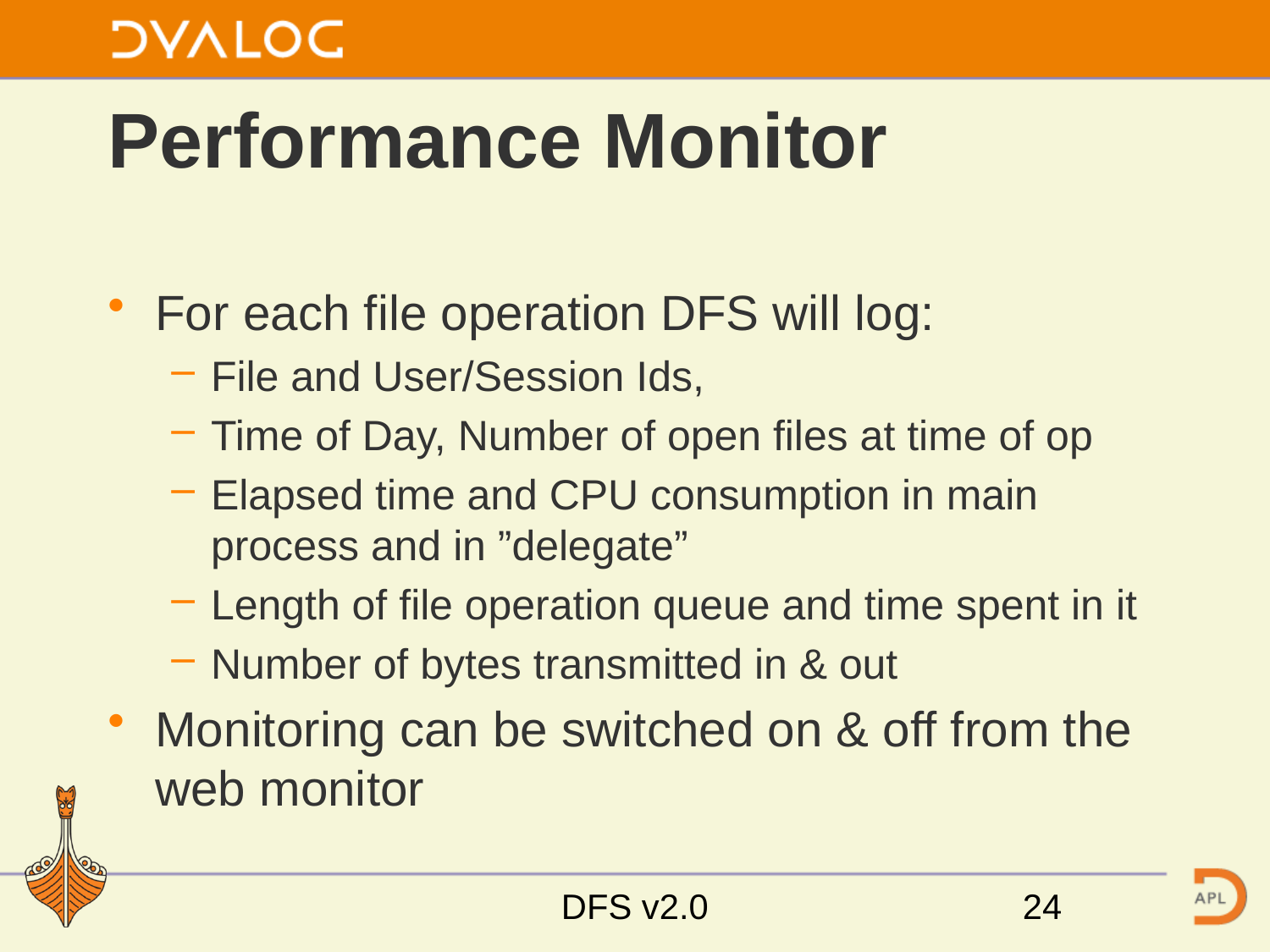

# Performance Monitor
For each file operation DFS will log:
File and User/Session Ids,
Time of Day, Number of open files at time of op
Elapsed time and CPU consumption in main process and in ”delegate”
Length of file operation queue and time spent in it
Number of bytes transmitted in & out
Monitoring can be switched on & off from the web monitor

DFS v2.0
24